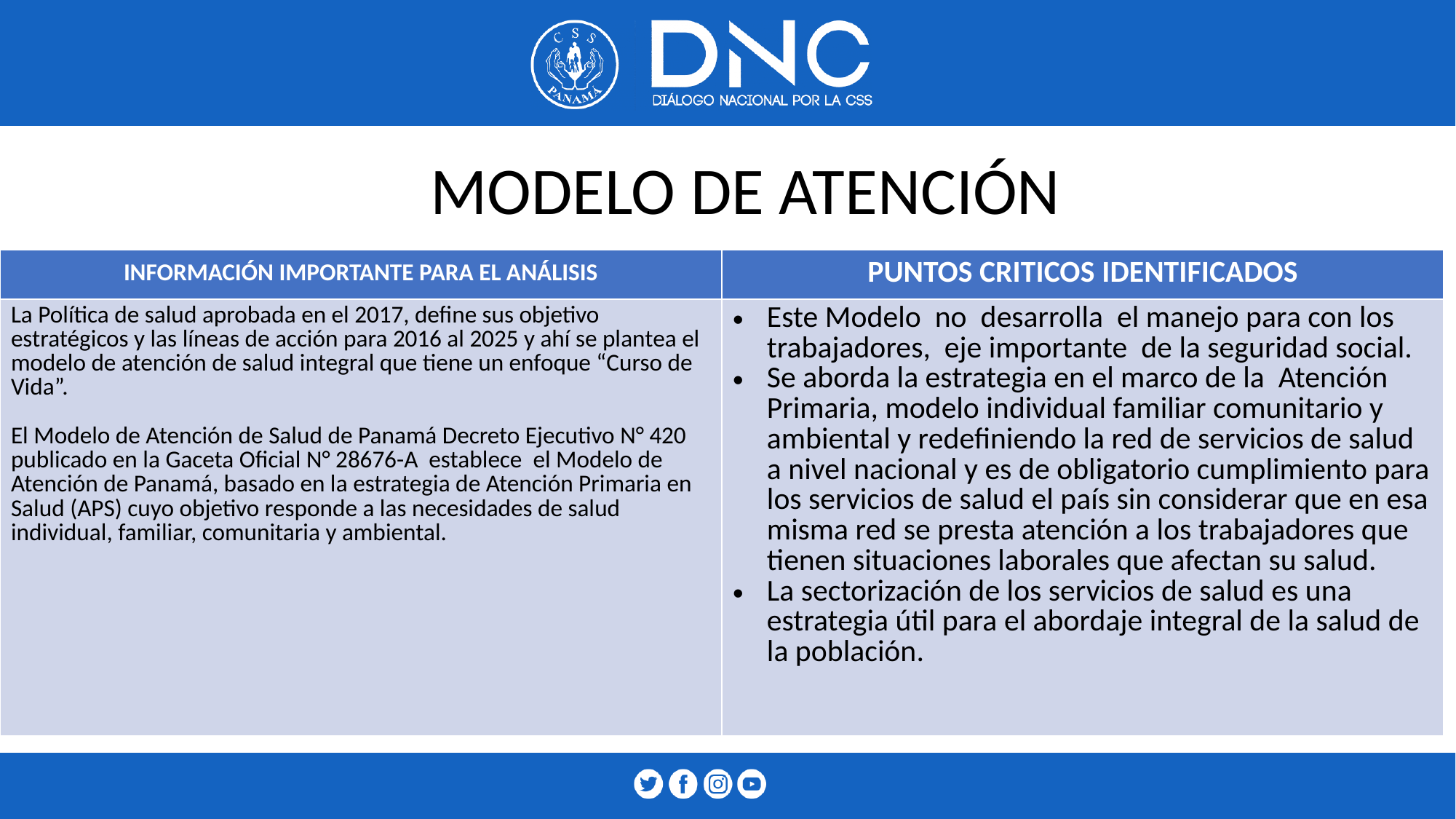

# MODELO DE ATENCIÓN
| INFORMACIÓN IMPORTANTE PARA EL ANÁLISIS | PUNTOS CRITICOS IDENTIFICADOS |
| --- | --- |
| La Política de salud aprobada en el 2017, define sus objetivo estratégicos y las líneas de acción para 2016 al 2025 y ahí se plantea el modelo de atención de salud integral que tiene un enfoque “Curso de Vida”. El Modelo de Atención de Salud de Panamá Decreto Ejecutivo N° 420 publicado en la Gaceta Oficial N° 28676-A establece el Modelo de Atención de Panamá, basado en la estrategia de Atención Primaria en Salud (APS) cuyo objetivo responde a las necesidades de salud individual, familiar, comunitaria y ambiental. | Este Modelo no desarrolla el manejo para con los trabajadores, eje importante de la seguridad social. Se aborda la estrategia en el marco de la Atención Primaria, modelo individual familiar comunitario y ambiental y redefiniendo la red de servicios de salud a nivel nacional y es de obligatorio cumplimiento para los servicios de salud el país sin considerar que en esa misma red se presta atención a los trabajadores que tienen situaciones laborales que afectan su salud. La sectorización de los servicios de salud es una estrategia útil para el abordaje integral de la salud de la población. |